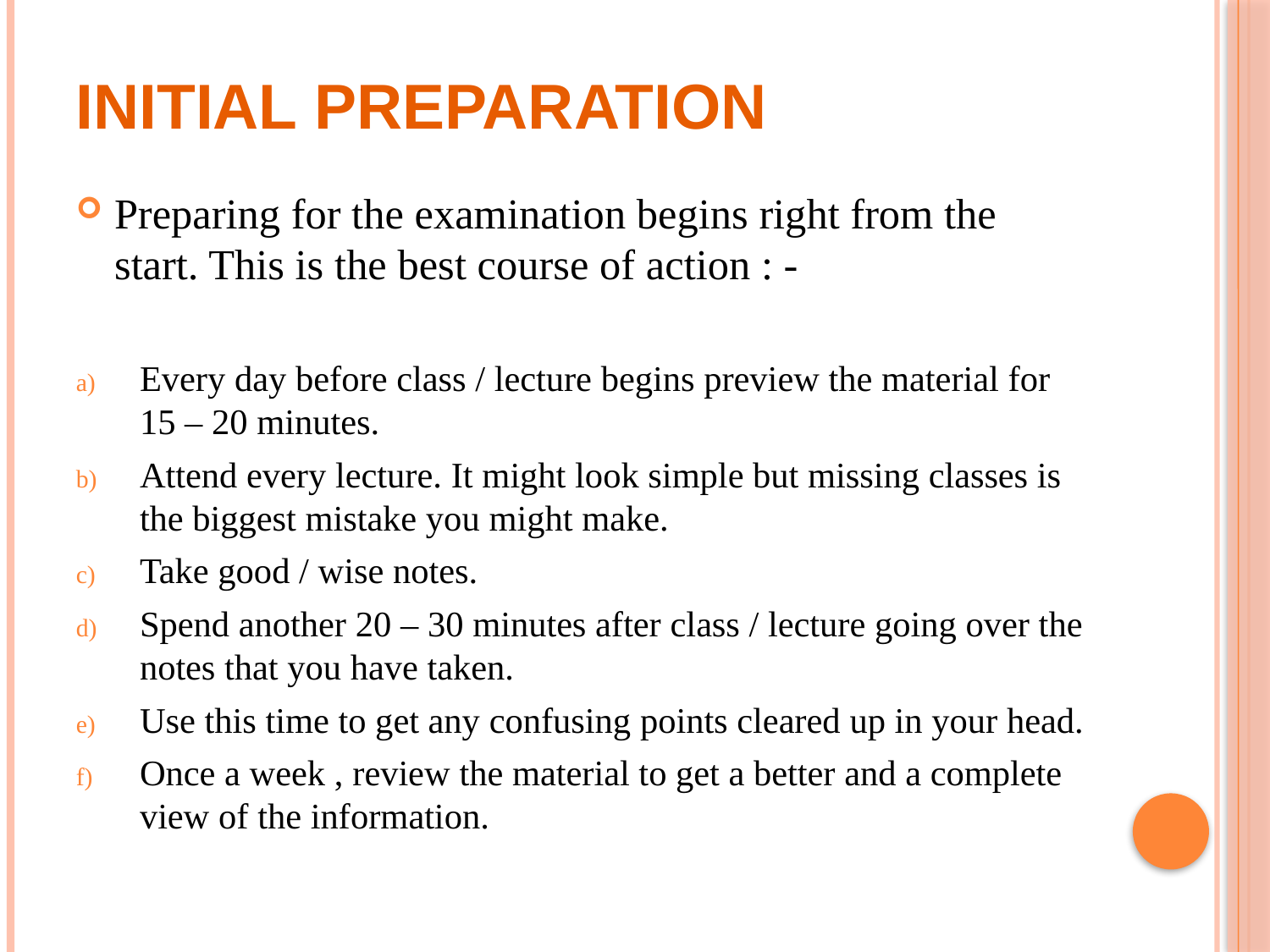

# Initial preparation
Preparing for the examination begins right from the start. This is the best course of action : -

Every day before class / lecture begins preview the material for 15 – 20 minutes.
Attend every lecture. It might look simple but missing classes is the biggest mistake you might make.
Take good / wise notes.
Spend another 20 – 30 minutes after class / lecture going over the notes that you have taken.
Use this time to get any confusing points cleared up in your head.
Once a week , review the material to get a better and a complete view of the information.